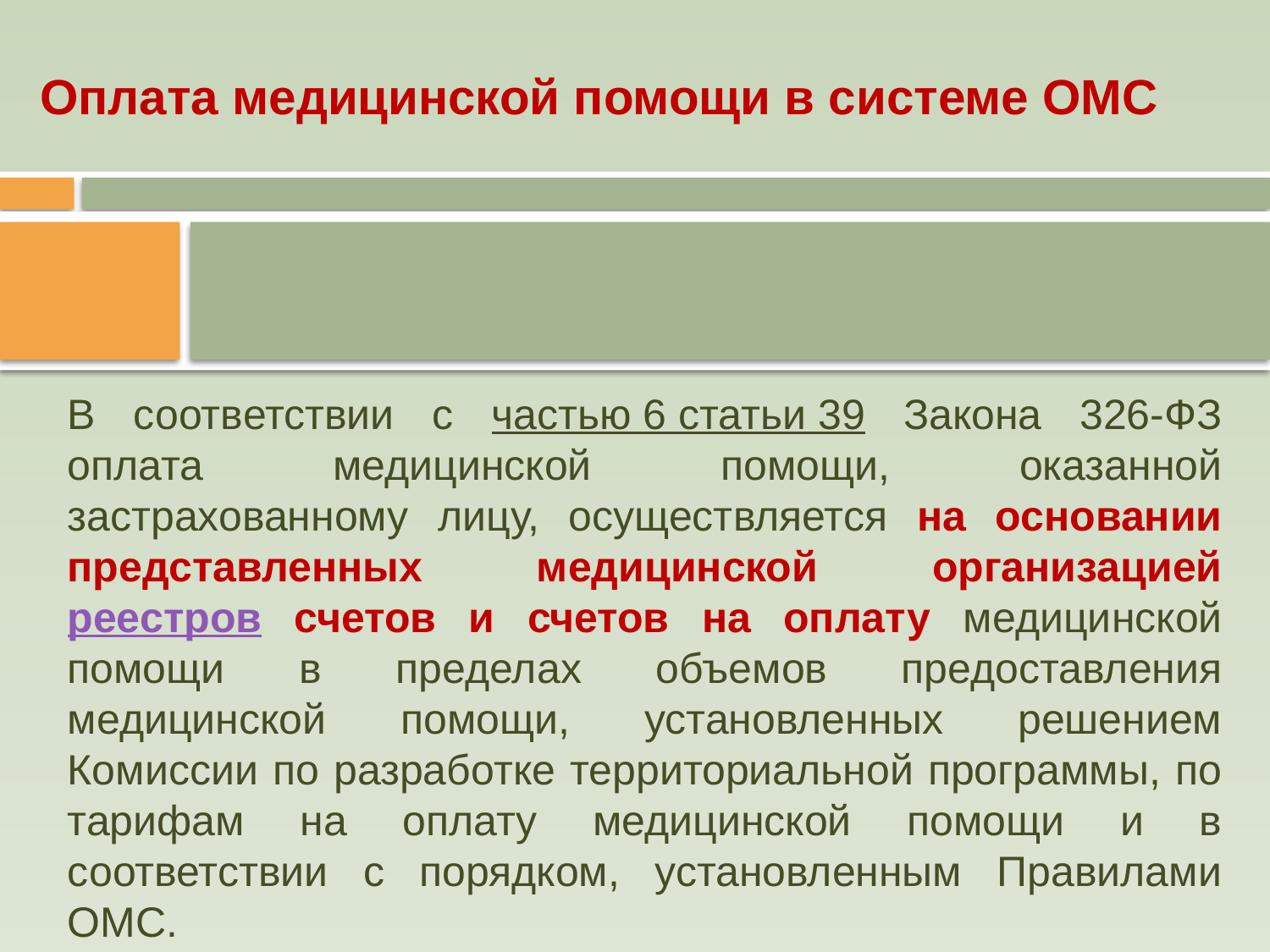

# Оплата медицинской помощи в системе ОМС
В соответствии с частью 6 статьи 39 Закона 326-ФЗ оплата медицинской помощи, оказанной застрахованному лицу, осуществляется на основании представленных медицинской организацией реестров счетов и счетов на оплату медицинской помощи в пределах объемов предоставления медицинской помощи, установленных решением Комиссии по разработке территориальной программы, по тарифам на оплату медицинской помощи и в соответствии с порядком, установленным Правилами ОМС.